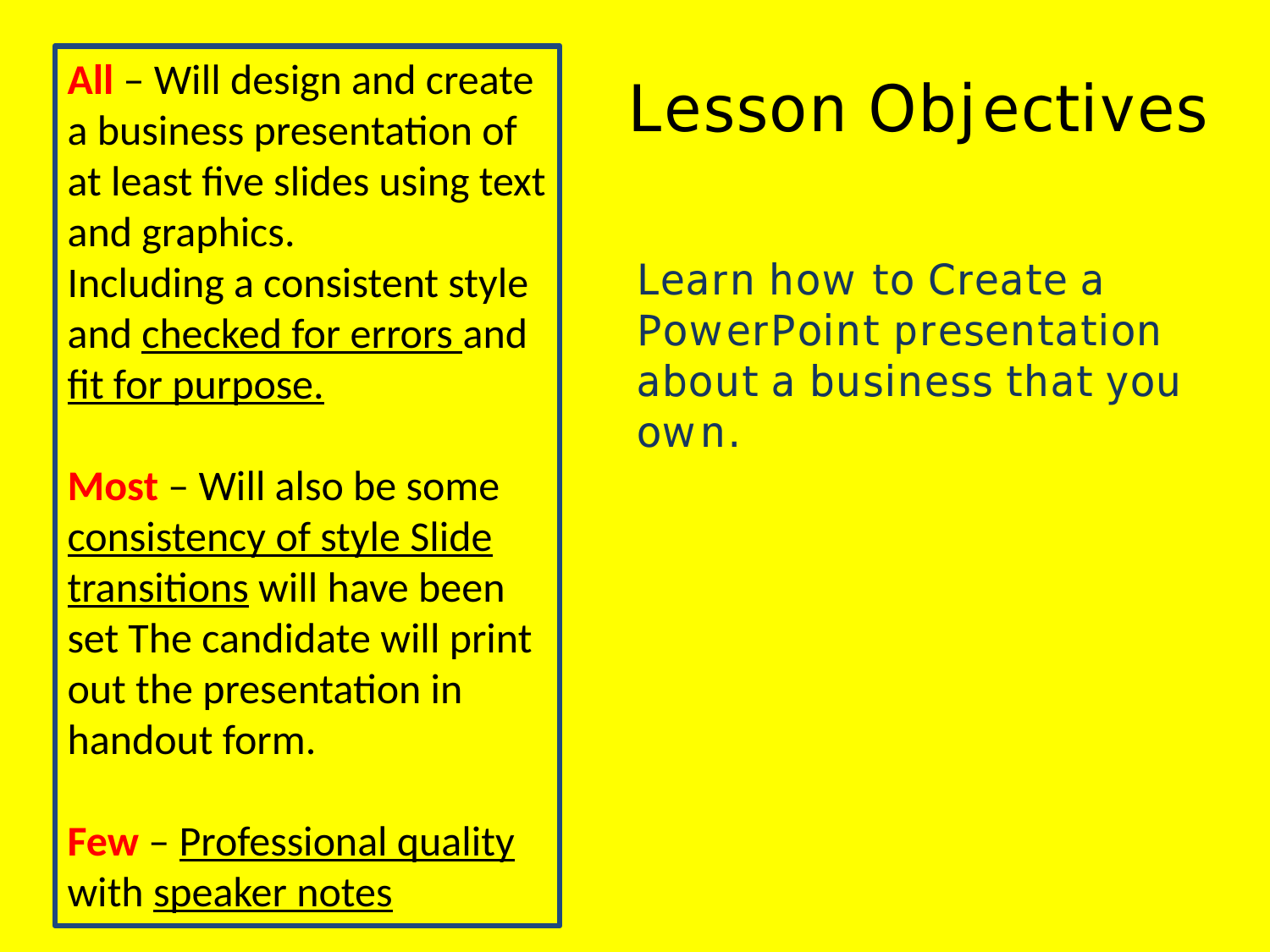

# Lesson Objectives
All – Will design and create a business presentation of at least five slides using text and graphics.
Including a consistent style and checked for errors and fit for purpose.

Most – Will also be some consistency of style Slide transitions will have been set The candidate will print out the presentation in handout form.

Few – Professional quality with speaker notes
Learn how to Create a PowerPoint presentation about a business that you own.